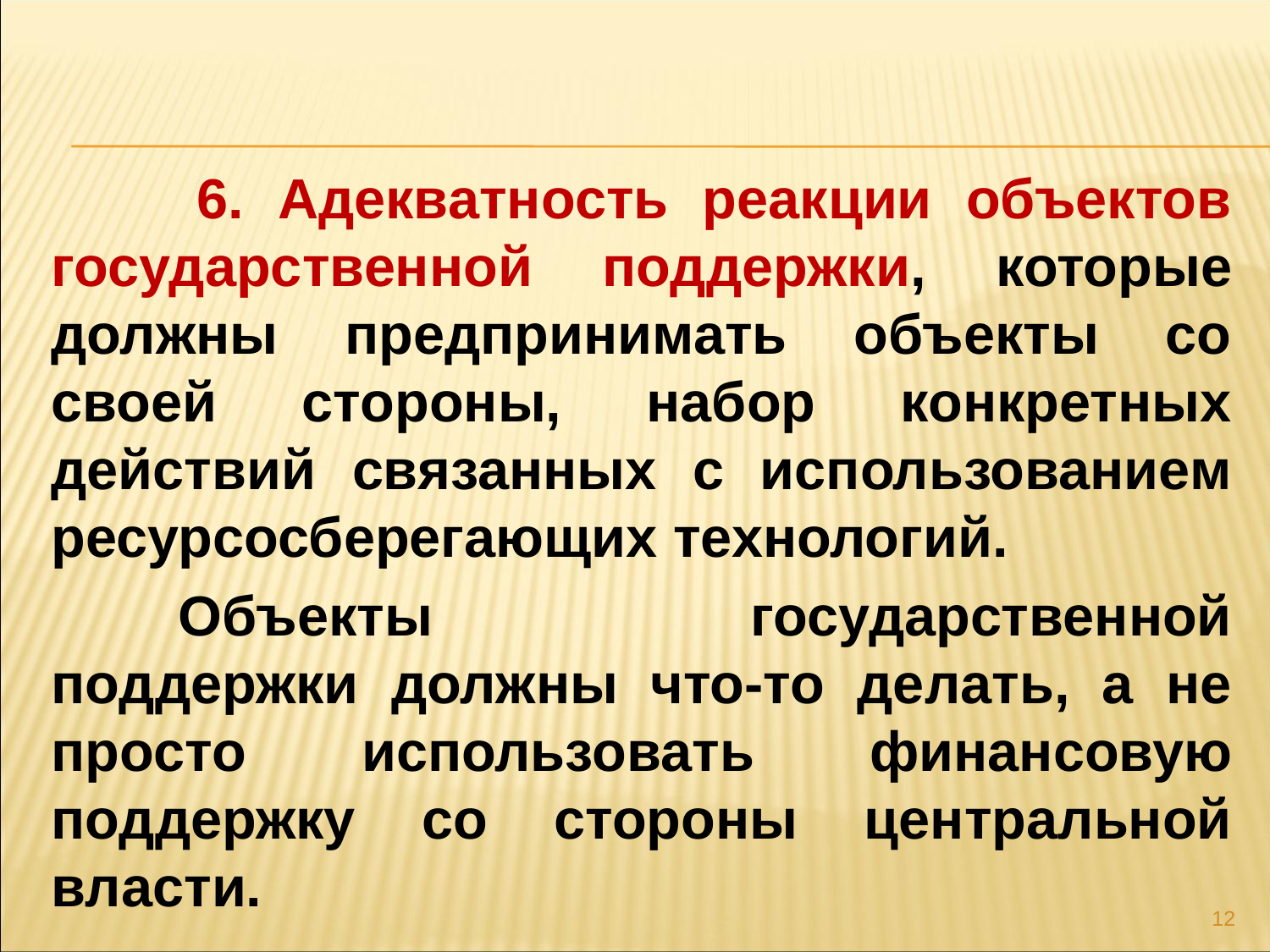

6. Адекватность реакции объектов государственной поддержки, которые должны предпринимать объекты со своей стороны, набор конкретных действий связанных с использованием ресурсосберегающих технологий.
	Объекты государственной поддержки должны что-то делать, а не просто использовать финансовую поддержку со стороны центральной власти.
12